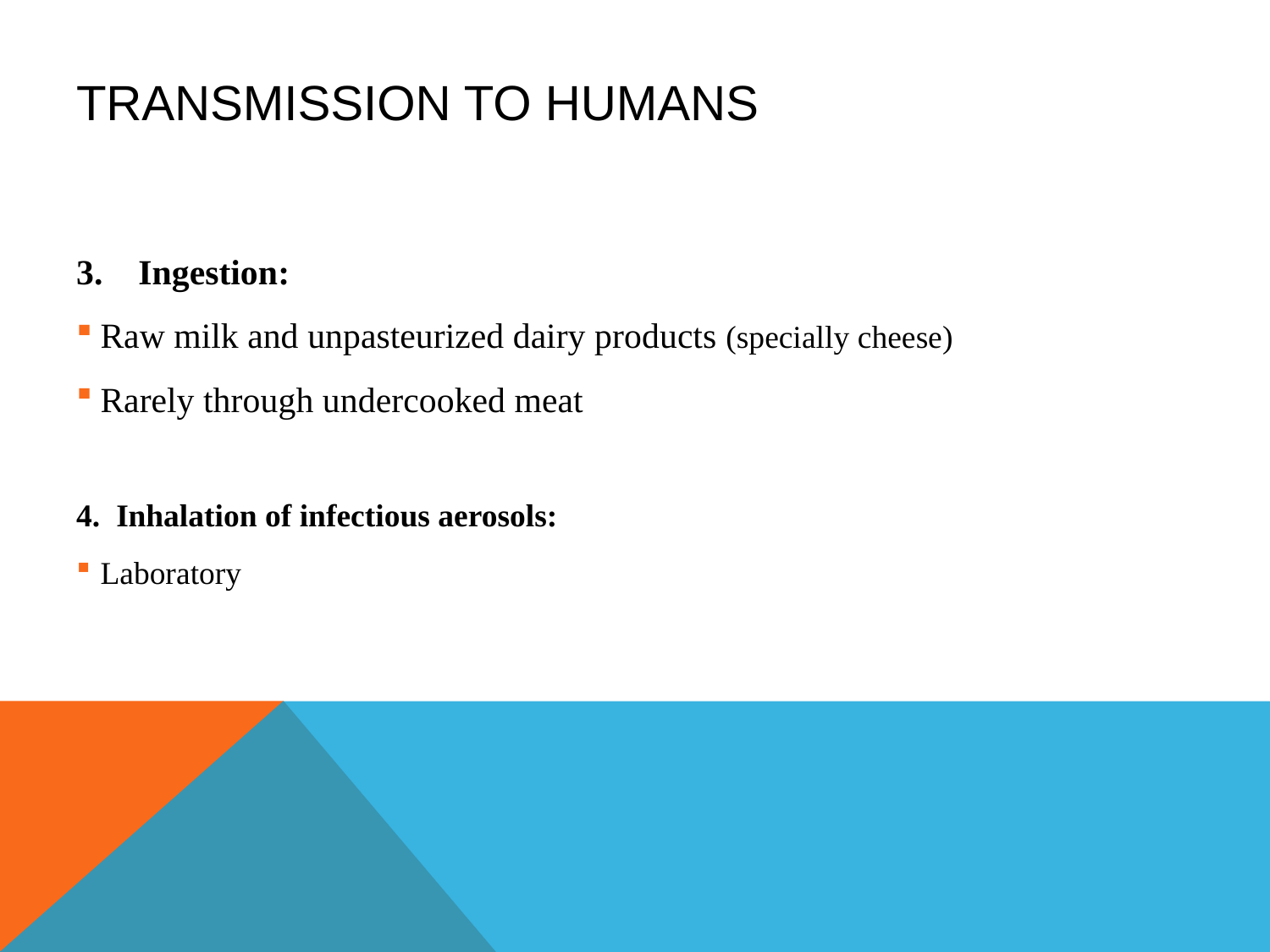

# Transmission to Humans
3.    Ingestion:
Raw milk and unpasteurized dairy products (specially cheese)
Rarely through undercooked meat

4.  Inhalation of infectious aerosols:
Laboratory